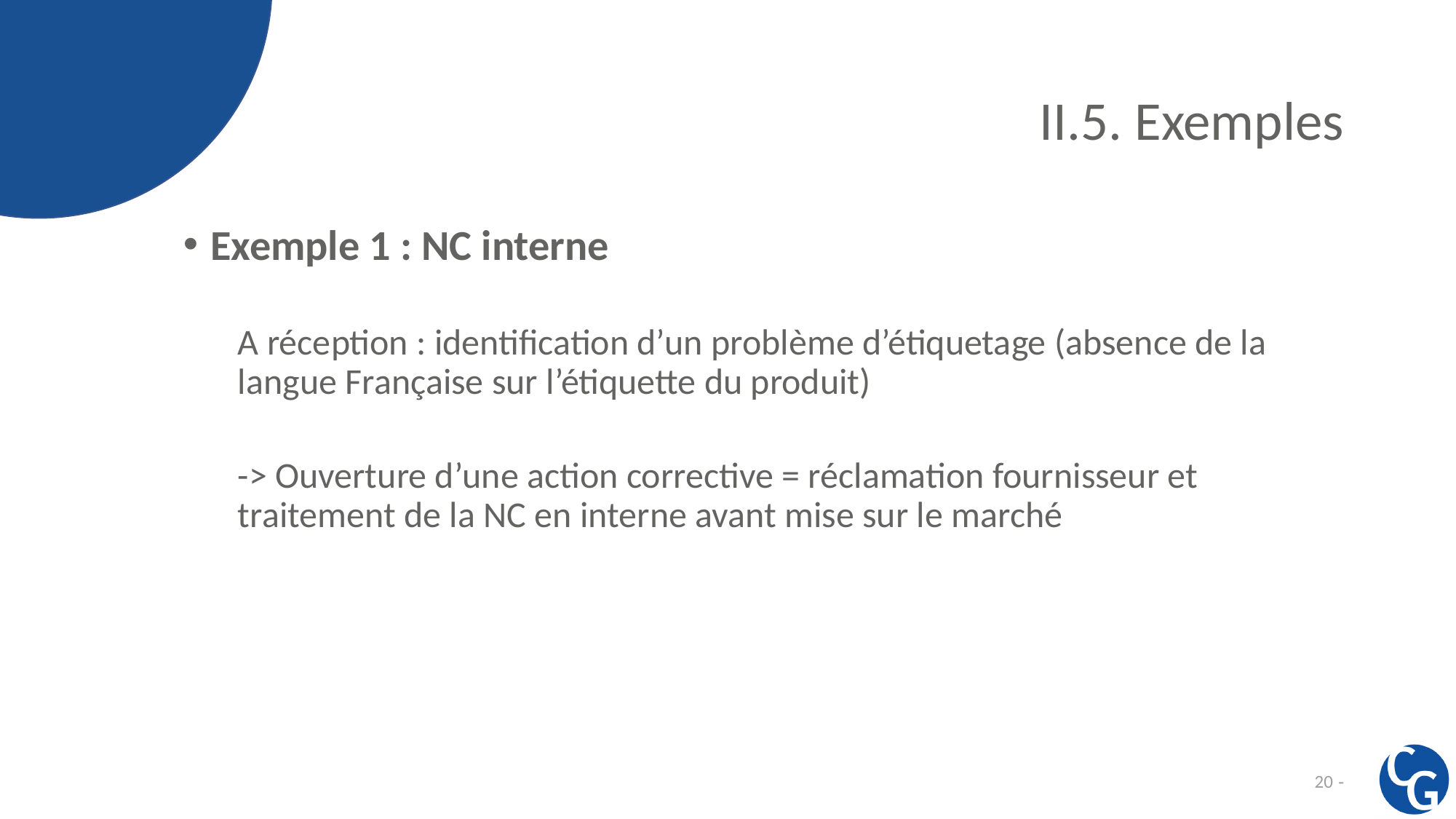

# II.5. Exemples
Exemple 1 : NC interne

A réception : identification d’un problème d’étiquetage (absence de la langue Française sur l’étiquette du produit)

-> Ouverture d’une action corrective = réclamation fournisseur et traitement de la NC en interne avant mise sur le marché

20 -